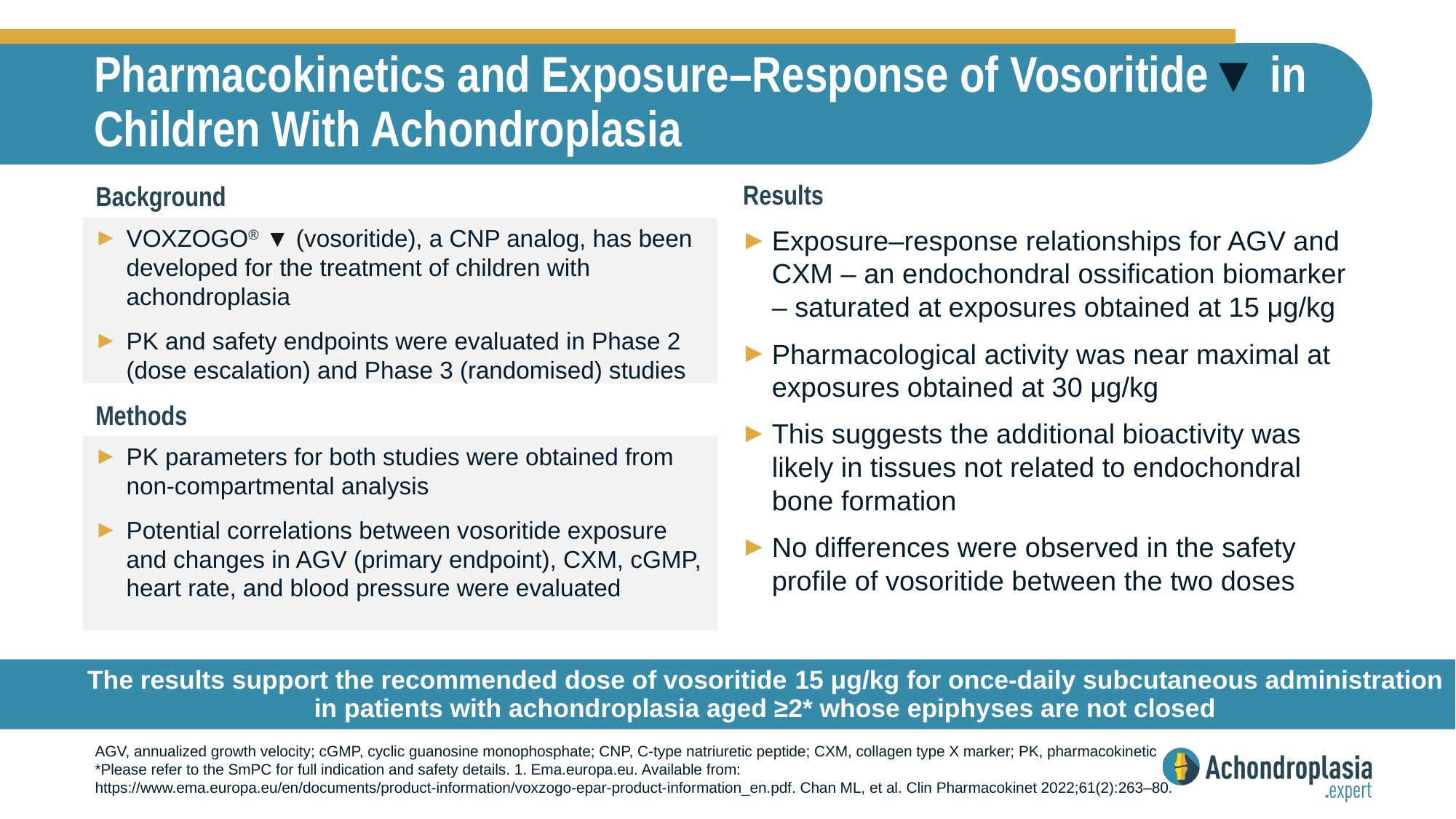

# Pharmacokinetics and Exposure–Response of Vosoritide▼ in Children With Achondroplasia
Exposure–response relationships for AGV and CXM – an endochondral ossification biomarker – saturated at exposures obtained at 15 μg/kg
Pharmacological activity was near maximal at exposures obtained at 30 μg/kg
This suggests the additional bioactivity was likely in tissues not related to endochondral bone formation
No differences were observed in the safety profile of vosoritide between the two doses
VOXZOGO® ▼ (vosoritide), a CNP analog, has been developed for the treatment of children with achondroplasia
PK and safety endpoints were evaluated in Phase 2 (dose escalation) and Phase 3 (randomised) studies
PK parameters for both studies were obtained from non-compartmental analysis
Potential correlations between vosoritide exposure and changes in AGV (primary endpoint), CXM, cGMP, heart rate, and blood pressure were evaluated
The results support the recommended dose of vosoritide 15 μg/kg for once-daily subcutaneous administration in patients with achondroplasia aged ≥2* whose epiphyses are not closed
AGV, annualized growth velocity; cGMP, cyclic guanosine monophosphate; CNP, C-type natriuretic peptide; CXM, collagen type X marker; PK, pharmacokinetic
*Please refer to the SmPC for full indication and safety details. 1. Ema.europa.eu. Available from: https://www.ema.europa.eu/en/documents/product-information/voxzogo-epar-product-information_en.pdf. Chan ML, et al. Clin Pharmacokinet 2022;61(2):263–80.